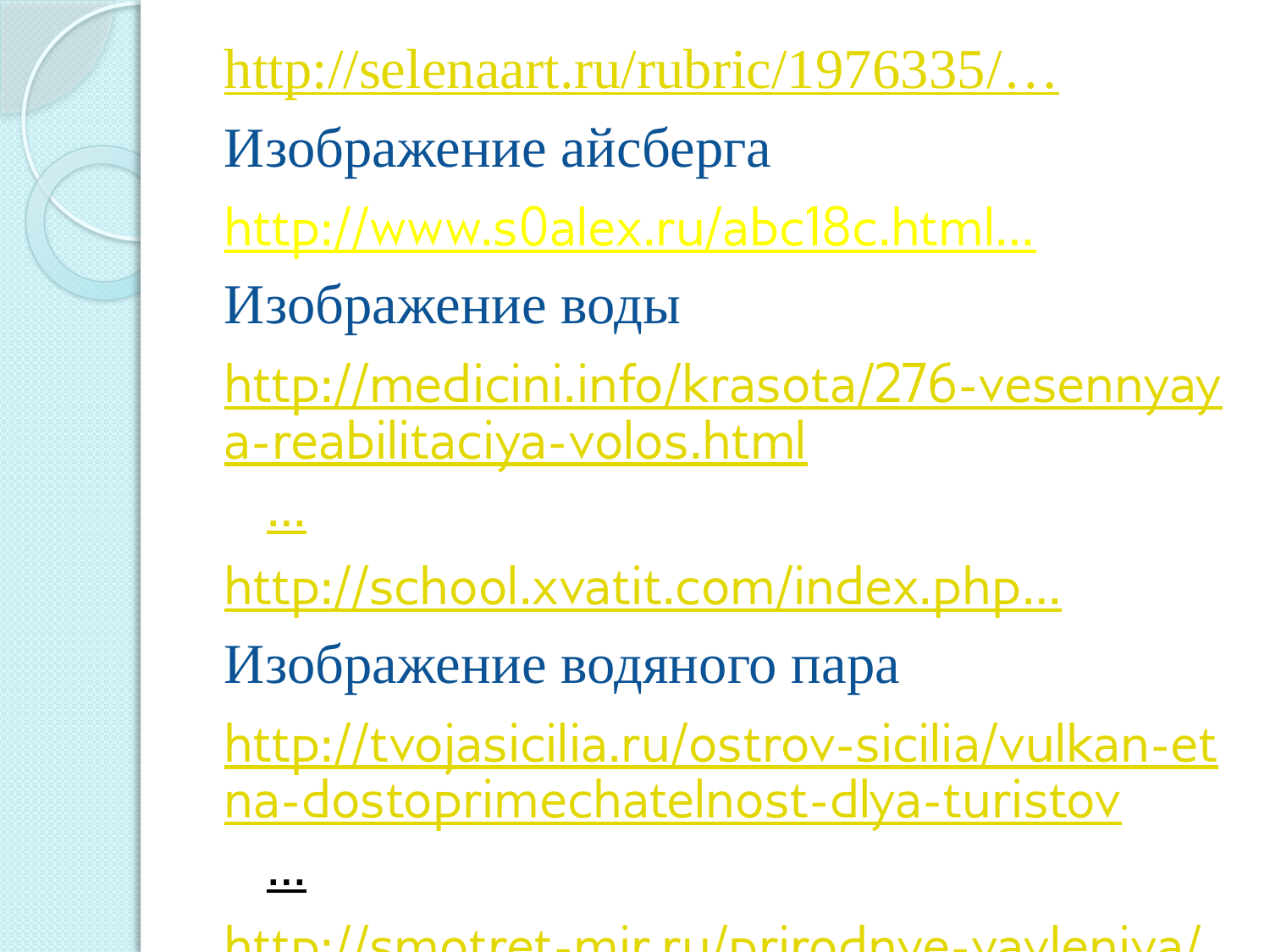

http://selenaart.ru/rubric/1976335/…
Изображение айсберга
http://www.s0alex.ru/abc18c.html…
Изображение воды
http://medicini.info/krasota/276-vesennyaya-reabilitaciya-volos.html…
http://school.xvatit.com/index.php…
Изображение водяного пара
http://tvojasicilia.ru/ostrov-sicilia/vulkan-etna-dostoprimechatelnost-dlya-turistov…
http://smotret-mir.ru/prirodnye-yavleniya/vodyanoj-par-v-atmos